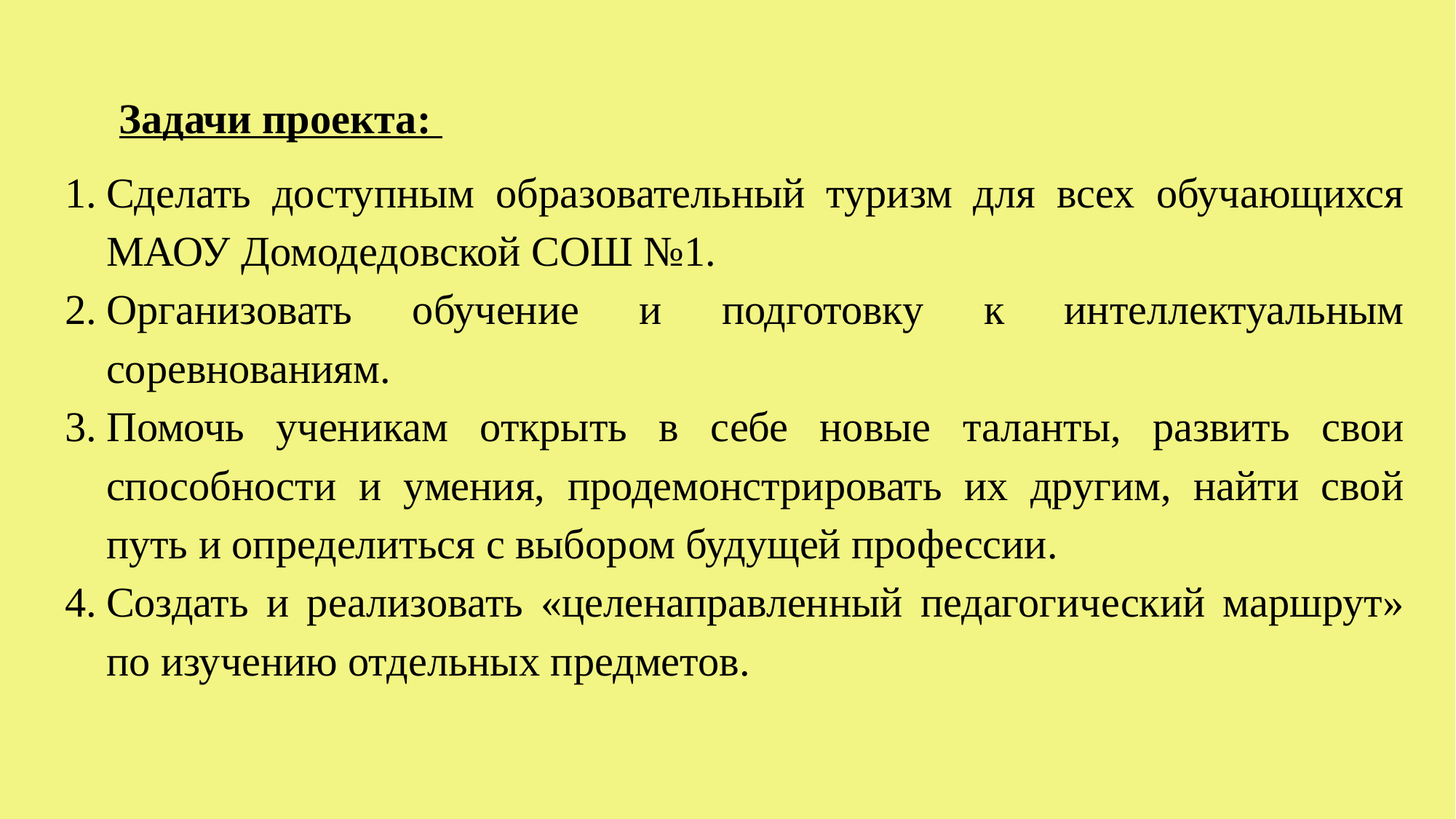

Задачи проекта:
Сделать доступным образовательный туризм для всех обучающихся МАОУ Домодедовской СОШ №1.
Организовать обучение и подготовку к интеллектуальным соревнованиям.
Помочь ученикам открыть в себе новые таланты, развить свои способности и умения, продемонстрировать их другим, найти свой путь и определиться с выбором будущей профессии.
Создать и реализовать «целенаправленный педагогический маршрут» по изучению отдельных предметов.